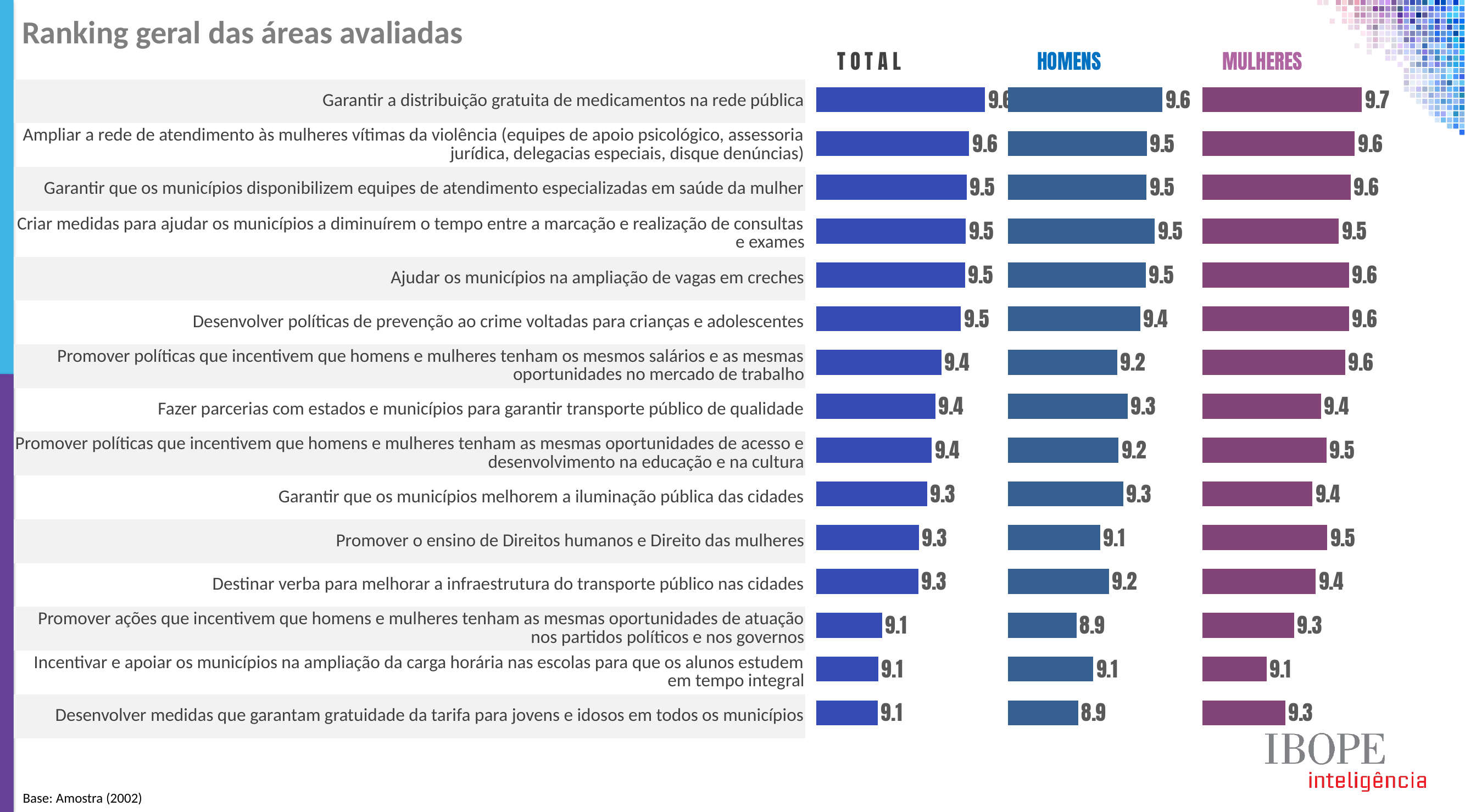

Ranking geral das áreas avaliadas
T O T A L
HOMENS
MULHERES

### Chart

| Category | TOTAL |
|---|---|
| Garantir a distribuição gratuita de medicamentos na rede pública | 9.62987012987013 |
| Ampliar a rede de atendimento às mulheres vítimas da violência (equipes de apoio psicológico, assessoria jurídica, delegacias especiais, disque denúncias) | 9.551948051948052 |
| Garantir que os municípios disponibilizem equipes de atendimento especializadas em saúde da mulher | 9.53946053946054 |
| Criar medidas para ajudar os municípios a diminuírem o tempo entre a marcação e realização de consultas e exames | 9.535464535464536 |
| Ajudar os municípios na ampliação de vagas em creches | 9.531468531468532 |
| Desenvolver políticas de prevenção ao crime voltadas para crianças e adolescentes | 9.511488511488512 |
| Promover políticas que incentivem que homens e mulheres tenham os mesmos salários e as mesmas oportunidades no mercado de trabalho | 9.416083916083917 |
| Fazer parcerias com estados e municípios para garantir transporte público de qualidade | 9.386113886113886 |
| Promover políticas que incentivem que homens e mulheres tenham as mesmas oportunidades de acesso e desenvolvimento na educação e na cultura | 9.367632367632368 |
| Garantir que os municípios melhorem a iluminação pública das cidades | 9.345154845154845 |
| Promover o ensino de Direitos humanos e Direito das mulheres | 9.304195804195805 |
| Destinar verba para melhorar a infraestrutura do transporte público nas cidades | 9.301698301698302 |
| Promover ações que incentivem que homens e mulheres tenham as mesmas oportunidades de atuação nos partidos políticos e nos governos | 9.122877122877123 |
| Incentivar e apoiar os municípios na ampliação da carga horária nas escolas para que os alunos estudem em tempo integral | 9.103896103896103 |
| Desenvolver medidas que garantam gratuidade da tarifa para jovens e idosos em todos os municípios | 9.102397602397602 |

### Chart

| Category | Colunas1 |
|---|---|
| Garantir a distribuição gratuita de medicamentos na rede pública | 9.583420776495277 |
| Ampliar a rede de atendimento às mulheres vítimas da violência (equipes de apoio psicológico, assessoria jurídica, delegacias especiais, disque denúncias) | 9.462749213011543 |
| Garantir que os municípios disponibilizem equipes de atendimento especializadas em saúde da mulher | 9.461699895068206 |
| Criar medidas para ajudar os municípios a diminuírem o tempo entre a marcação e realização de consultas e exames | 9.524658971668416 |
| Ajudar os municípios na ampliação de vagas em creches | 9.455403987408184 |
| Desenvolver políticas de prevenção ao crime voltadas para crianças e adolescentes | 9.412381951731374 |
| Promover políticas que incentivem que homens e mulheres tenham os mesmos salários e as mesmas oportunidades no mercado de trabalho | 9.236096537250788 |
| Fazer parcerias com estados e municípios para garantir transporte público de qualidade | 9.31794333683106 |
| Promover políticas que incentivem que homens e mulheres tenham as mesmas oportunidades de acesso e desenvolvimento na educação e na cultura | 9.246589716684156 |
| Garantir que os municípios melhorem a iluminação pública das cidades | 9.283315844700944 |
| Promover o ensino de Direitos humanos e Direito das mulheres | 9.108079748163693 |
| Destinar verba para melhorar a infraestrutura do transporte público nas cidades | 9.173137460650578 |
| Promover ações que incentivem que homens e mulheres tenham as mesmas oportunidades de atuação nos partidos políticos e nos governos | 8.926547743966422 |
| Incentivar e apoiar os municípios na ampliação da carga horária nas escolas para que os alunos estudem em tempo integral | 9.053515215110178 |
| Desenvolver medidas que garantam gratuidade da tarifa para jovens e idosos em todos os municípios | 8.938090241343128 |

### Chart

| Category | Colunas1 |
|---|---|
| Garantir a distribuição gratuita de medicamentos na rede pública | 9.672068636796949 |
| Ampliar a rede de atendimento às mulheres vítimas da violência (equipes de apoio psicológico, assessoria jurídica, delegacias especiais, disque denúncias) | 9.63298379408961 |
| Garantir que os municípios disponibilizem equipes de atendimento especializadas em saúde da mulher | 9.610104861773117 |
| Criar medidas para ajudar os municípios a diminuírem o tempo entre a marcação e realização de consultas e exames | 9.545281220209723 |
| Ajudar os municípios na ampliação de vagas em creches | 9.600571973307913 |
| Desenvolver políticas de prevenção ao crime voltadas para crianças e adolescentes | 9.601525262154432 |
| Promover políticas que incentivem que homens e mulheres tenham os mesmos salários e as mesmas oportunidades no mercado de trabalho | 9.579599618684462 |
| Fazer parcerias com estados e municípios para garantir transporte público de qualidade | 9.448045757864634 |
| Promover políticas que incentivem que homens e mulheres tenham as mesmas oportunidades de acesso e desenvolvimento na educação e na cultura | 9.477597712106768 |
| Garantir que os municípios melhorem a iluminação pública das cidades | 9.401334604385129 |
| Promover o ensino de Direitos humanos e Direito das mulheres | 9.48236415633937 |
| Destinar verba para melhorar a infraestrutura do transporte público nas cidades | 9.418493803622498 |
| Promover ações que incentivem que homens e mulheres tenham as mesmas oportunidades de atuação nos partidos políticos e nos governos | 9.301239275500476 |
| Incentivar e apoiar os municípios na ampliação da carga horária nas escolas para que os alunos estudem em tempo integral | 9.149666348903718 |
| Desenvolver medidas que garantam gratuidade da tarifa para jovens e idosos em todos os municípios | 9.25166825548141 |
| Garantir a distribuição gratuita de medicamentos na rede pública |
| --- |
| Ampliar a rede de atendimento às mulheres vítimas da violência (equipes de apoio psicológico, assessoria jurídica, delegacias especiais, disque denúncias) |
| Garantir que os municípios disponibilizem equipes de atendimento especializadas em saúde da mulher |
| Criar medidas para ajudar os municípios a diminuírem o tempo entre a marcação e realização de consultas e exames |
| Ajudar os municípios na ampliação de vagas em creches |
| Desenvolver políticas de prevenção ao crime voltadas para crianças e adolescentes |
| Promover políticas que incentivem que homens e mulheres tenham os mesmos salários e as mesmas oportunidades no mercado de trabalho |
| Fazer parcerias com estados e municípios para garantir transporte público de qualidade |
| Promover políticas que incentivem que homens e mulheres tenham as mesmas oportunidades de acesso e desenvolvimento na educação e na cultura |
| Garantir que os municípios melhorem a iluminação pública das cidades |
| Promover o ensino de Direitos humanos e Direito das mulheres |
| Destinar verba para melhorar a infraestrutura do transporte público nas cidades |
| Promover ações que incentivem que homens e mulheres tenham as mesmas oportunidades de atuação nos partidos políticos e nos governos |
| Incentivar e apoiar os municípios na ampliação da carga horária nas escolas para que os alunos estudem em tempo integral |
| Desenvolver medidas que garantam gratuidade da tarifa para jovens e idosos em todos os municípios |
Base: Amostra (2002)